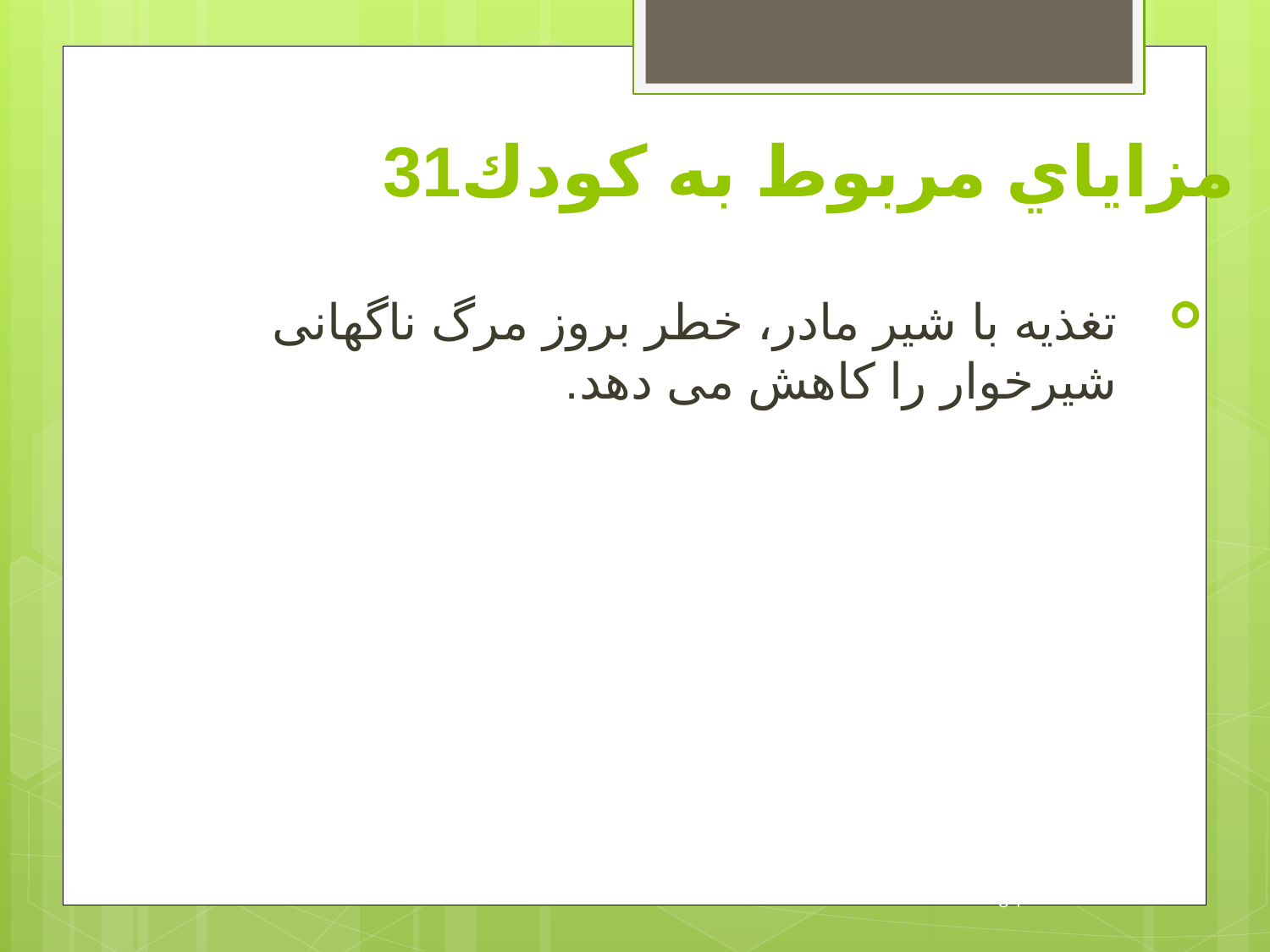

# مزاياي مربوط به كودك31
تغذيه با شير مادر، خطر بروز مرگ ناگهانی شيرخوار را کاهش می دهد.

34